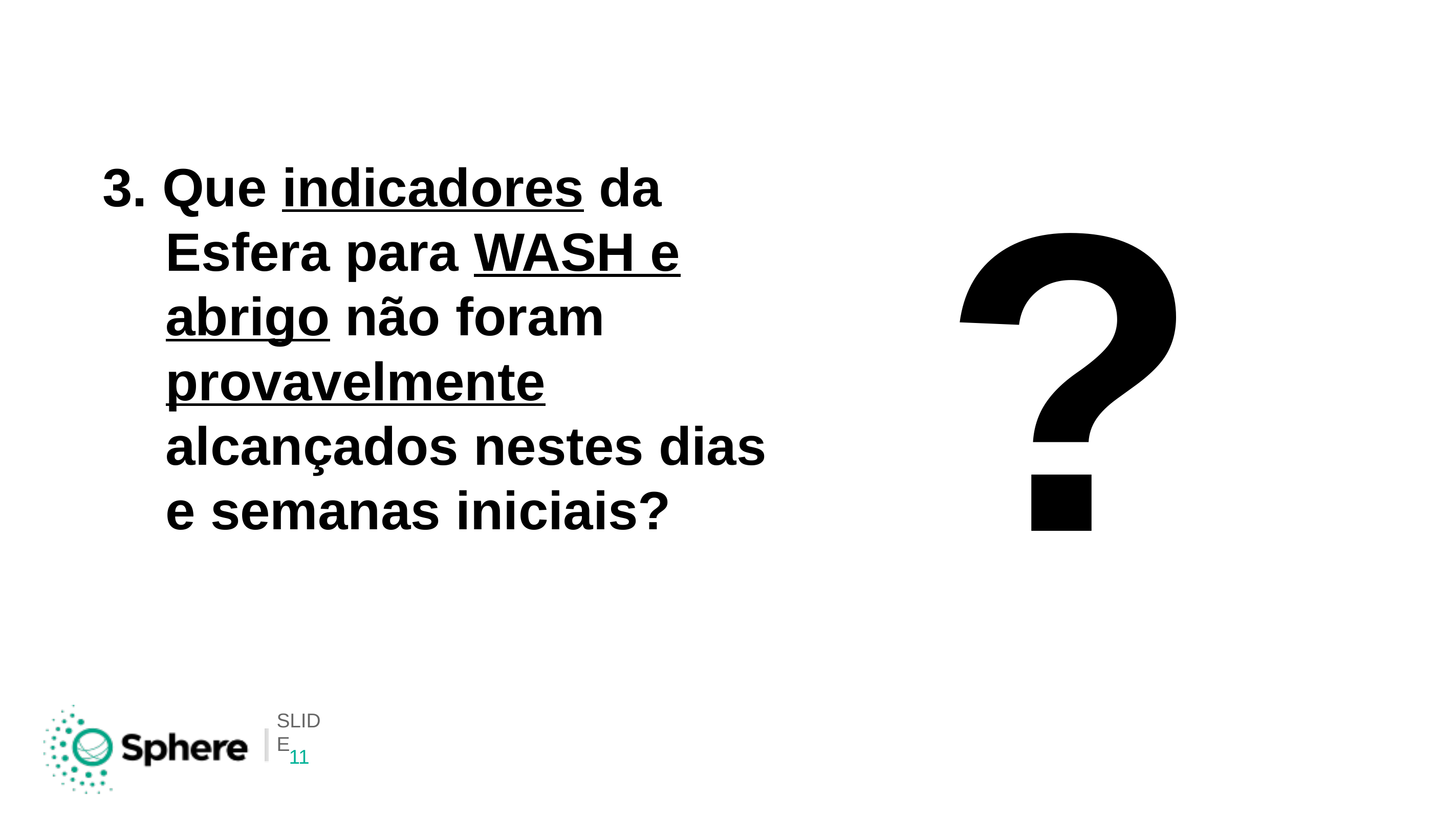

?
# 3. Que indicadores da Esfera para WASH e abrigo não foram provavelmente alcançados nestes dias e semanas iniciais?
11